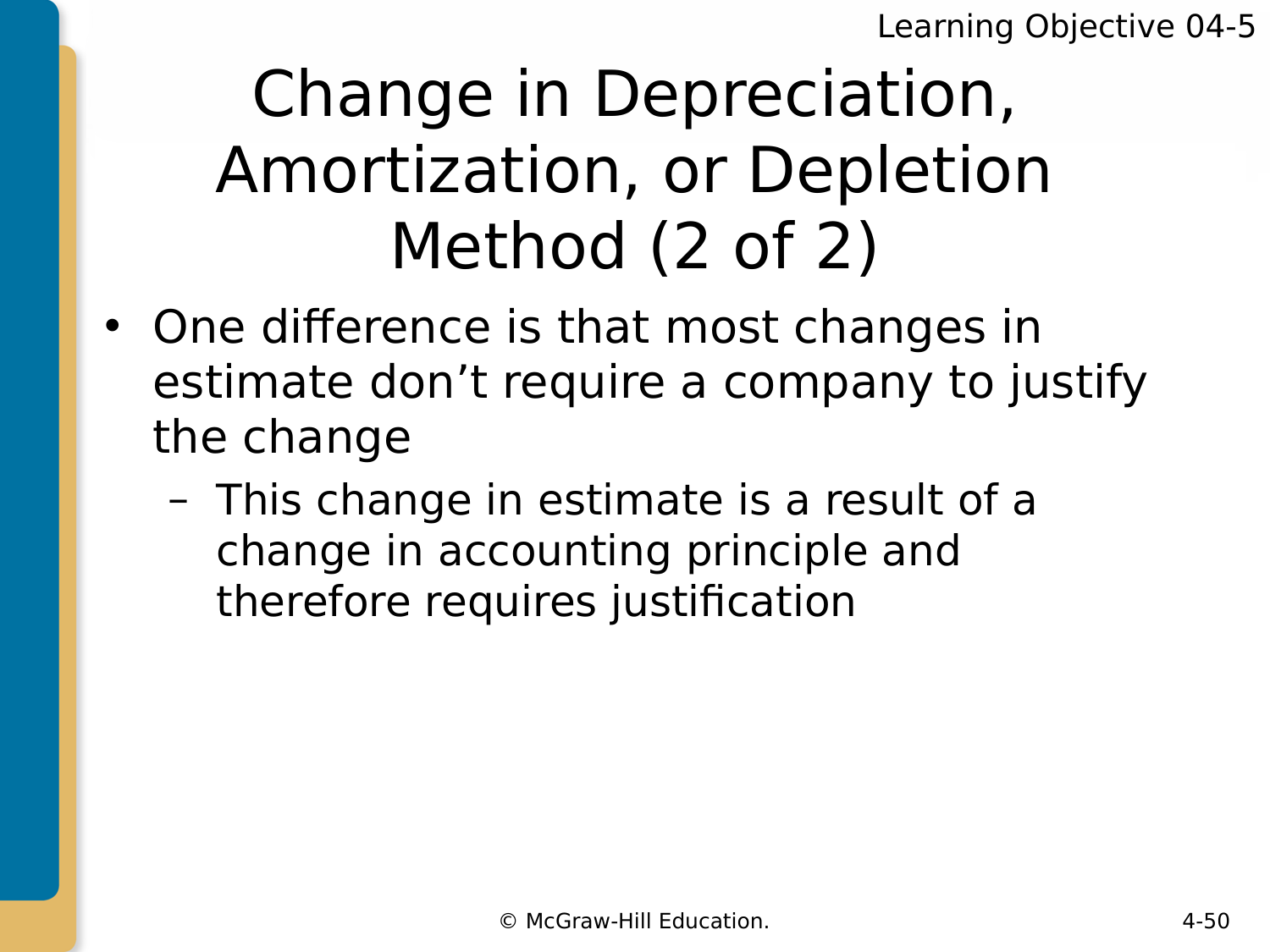

Learning Objective 04-5
# Change in Depreciation, Amortization, or Depletion Method (2 of 2)
One difference is that most changes in estimate don’t require a company to justify the change
This change in estimate is a result of a change in accounting principle and therefore requires justification